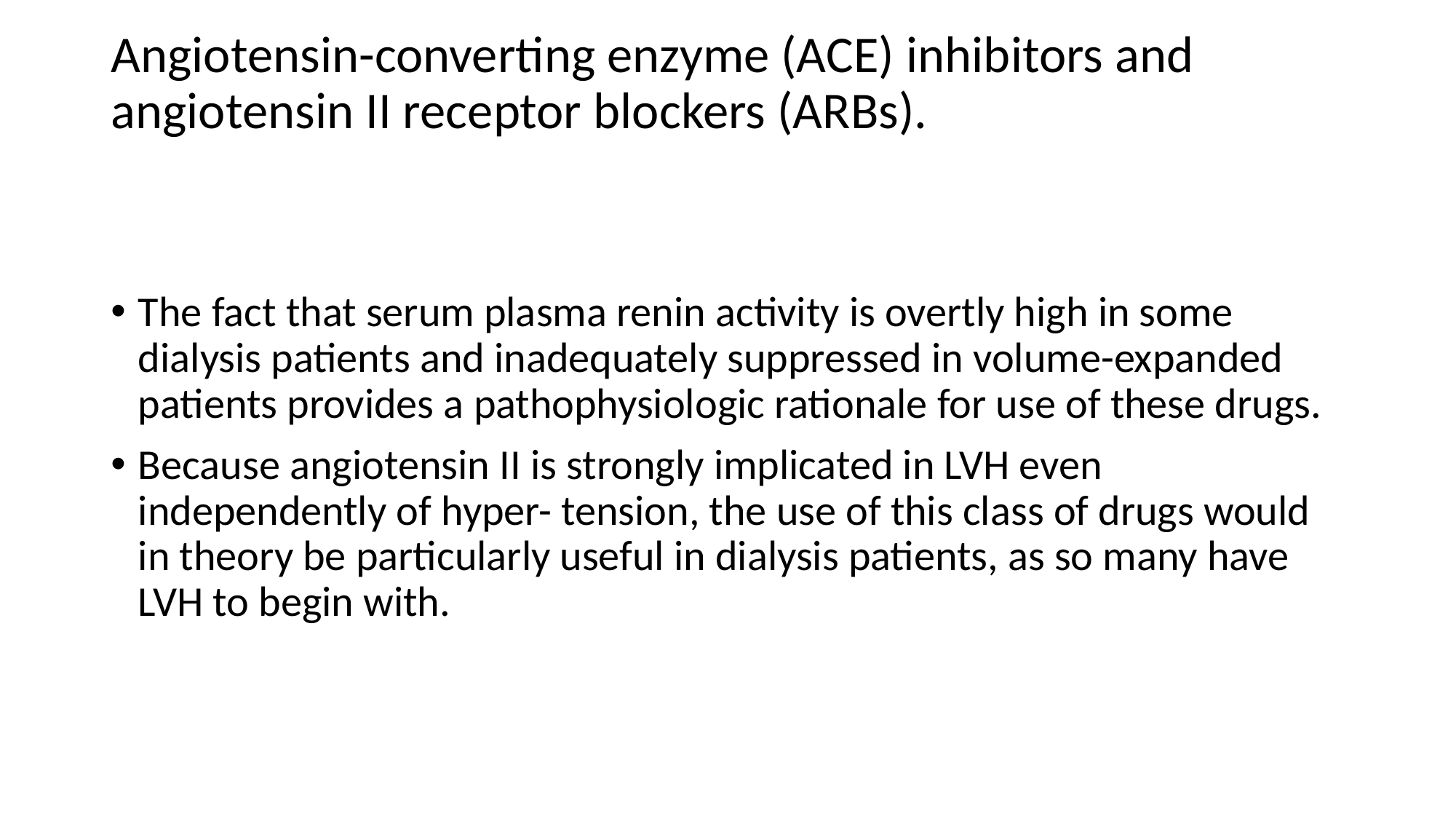

# Angiotensin-converting enzyme (ACE) inhibitors and angiotensin II receptor blockers (ARBs).
The fact that serum plasma renin activity is overtly high in some dialysis patients and inadequately suppressed in volume-expanded patients provides a pathophysiologic rationale for use of these drugs.
Because angiotensin II is strongly implicated in LVH even independently of hyper- tension, the use of this class of drugs would in theory be particularly useful in dialysis patients, as so many have LVH to begin with.